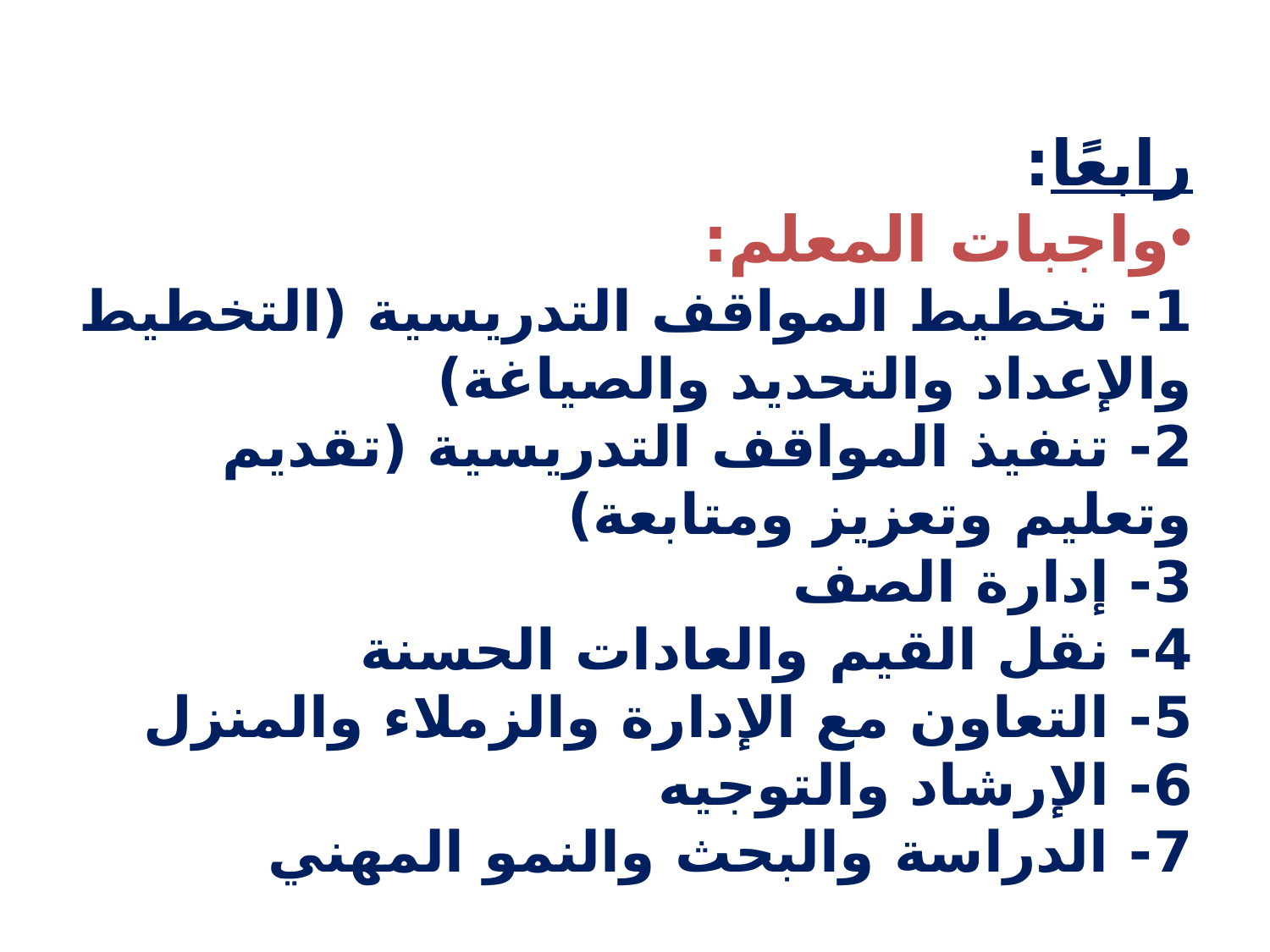

رابعًا:
واجبات المعلم:
1- تخطيط المواقف التدريسية (التخطيط والإعداد والتحديد والصياغة)
2- تنفيذ المواقف التدريسية (تقديم وتعليم وتعزيز ومتابعة)
3- إدارة الصف
4- نقل القيم والعادات الحسنة
5- التعاون مع الإدارة والزملاء والمنزل
6- الإرشاد والتوجيه
7- الدراسة والبحث والنمو المهني